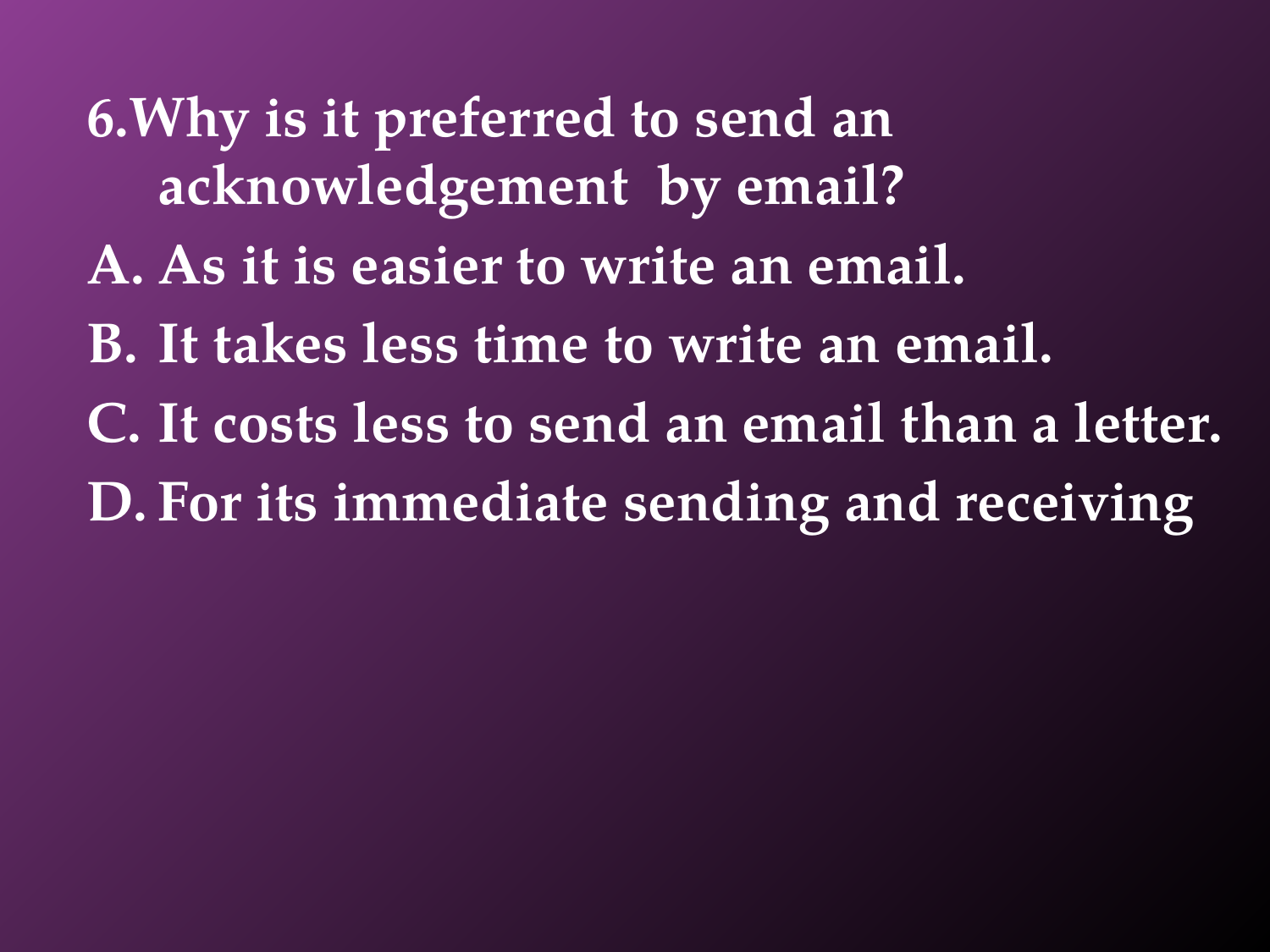

6.Why is it preferred to send an acknowledgement  by email?
As it is easier to write an email.
It takes less time to write an email.
It costs less to send an email than a letter.
For its immediate sending and receiving